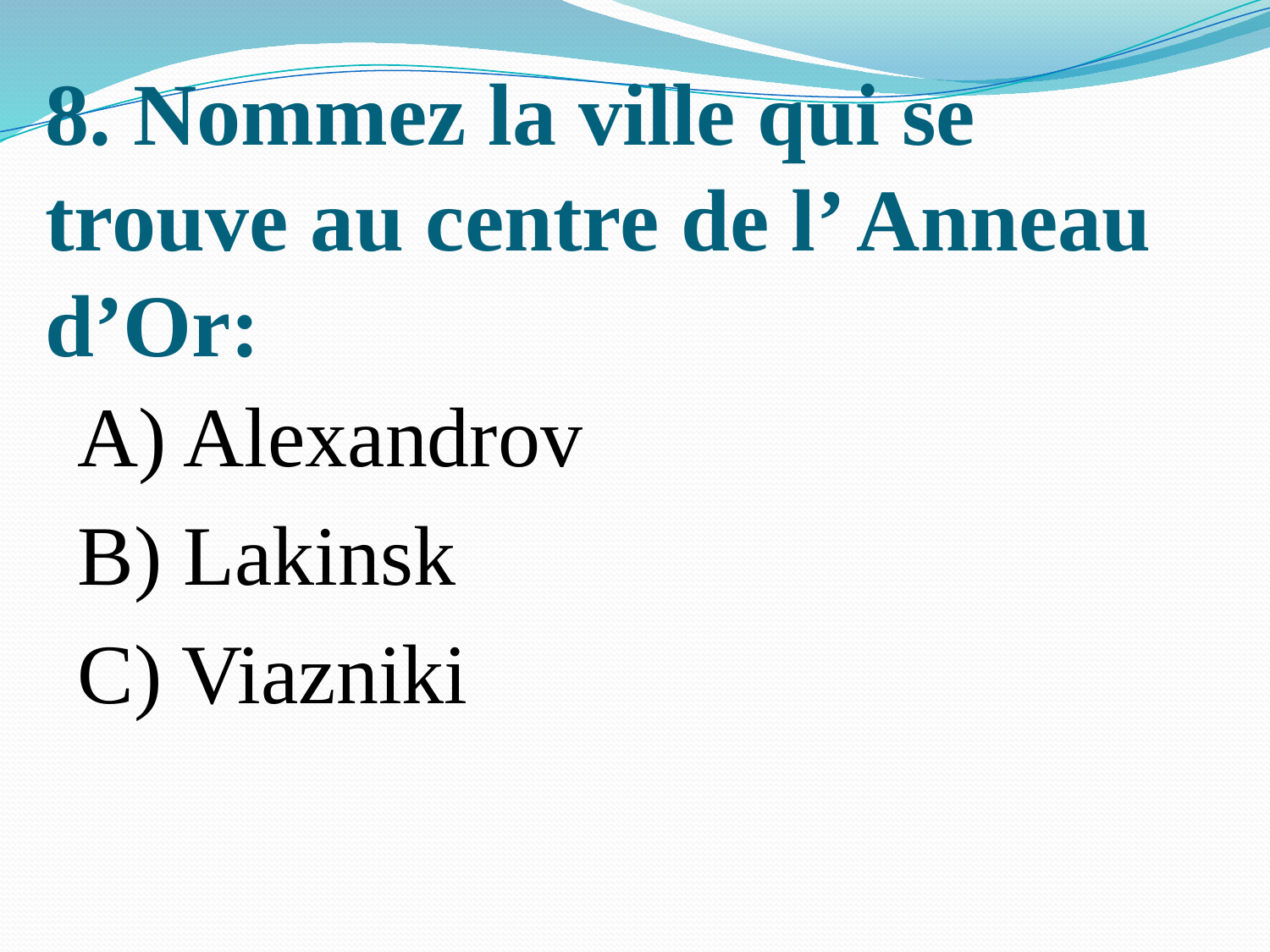

# 8. Nommez la ville qui se trouve au centre de l’ Anneau d’Or:
A) Alexandrov
B) Lakinsk
C) Viazniki